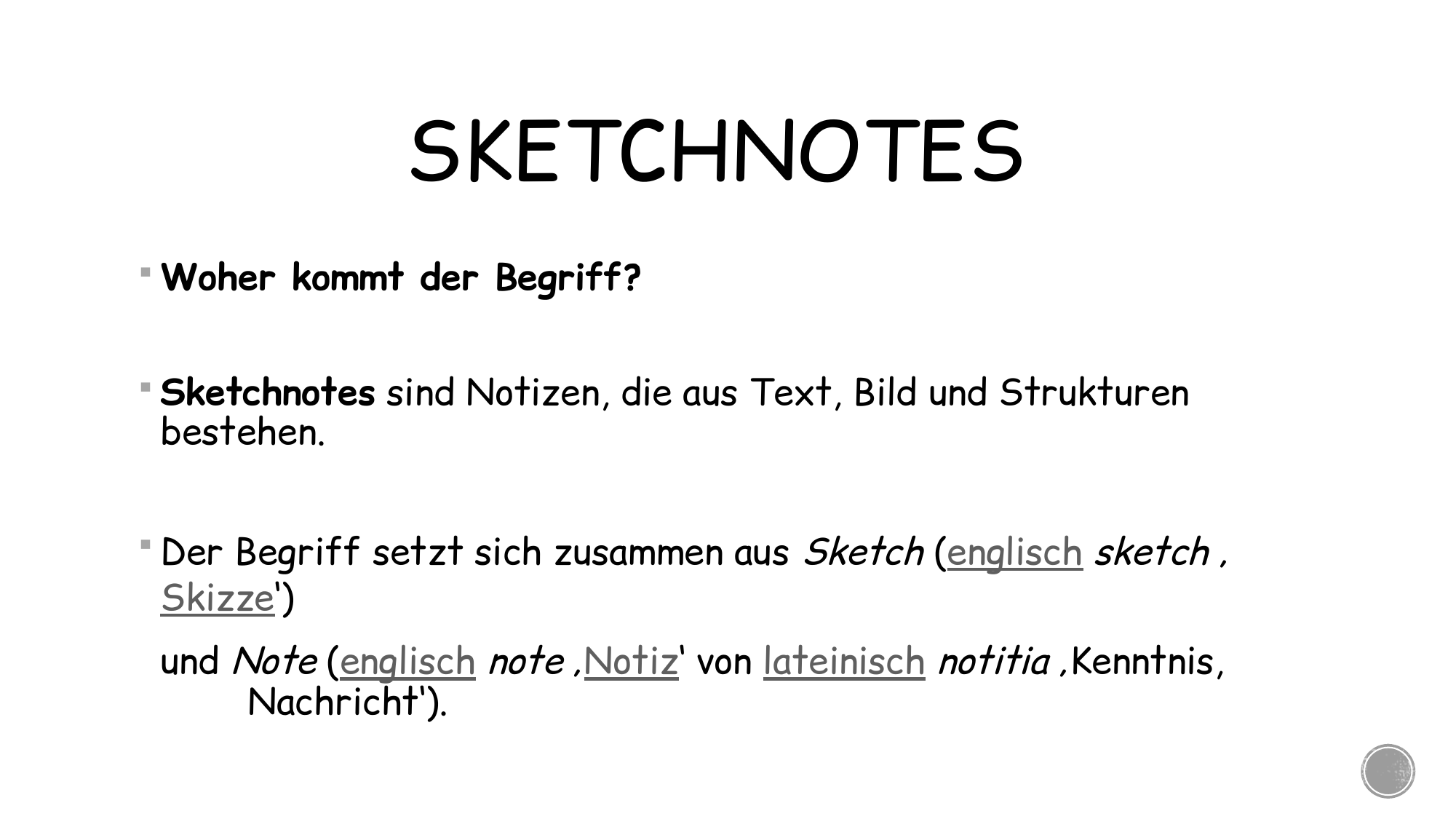

# Sketchnotes
Woher kommt der Begriff?

Sketchnotes sind Notizen, die aus Text, Bild und Strukturen bestehen.

Der Begriff setzt sich zusammen aus Sketch (englisch sketch ‚Skizze‘)
  und Note (englisch note ‚Notiz‘ von lateinisch notitia ‚Kenntnis,   	Nachricht‘).